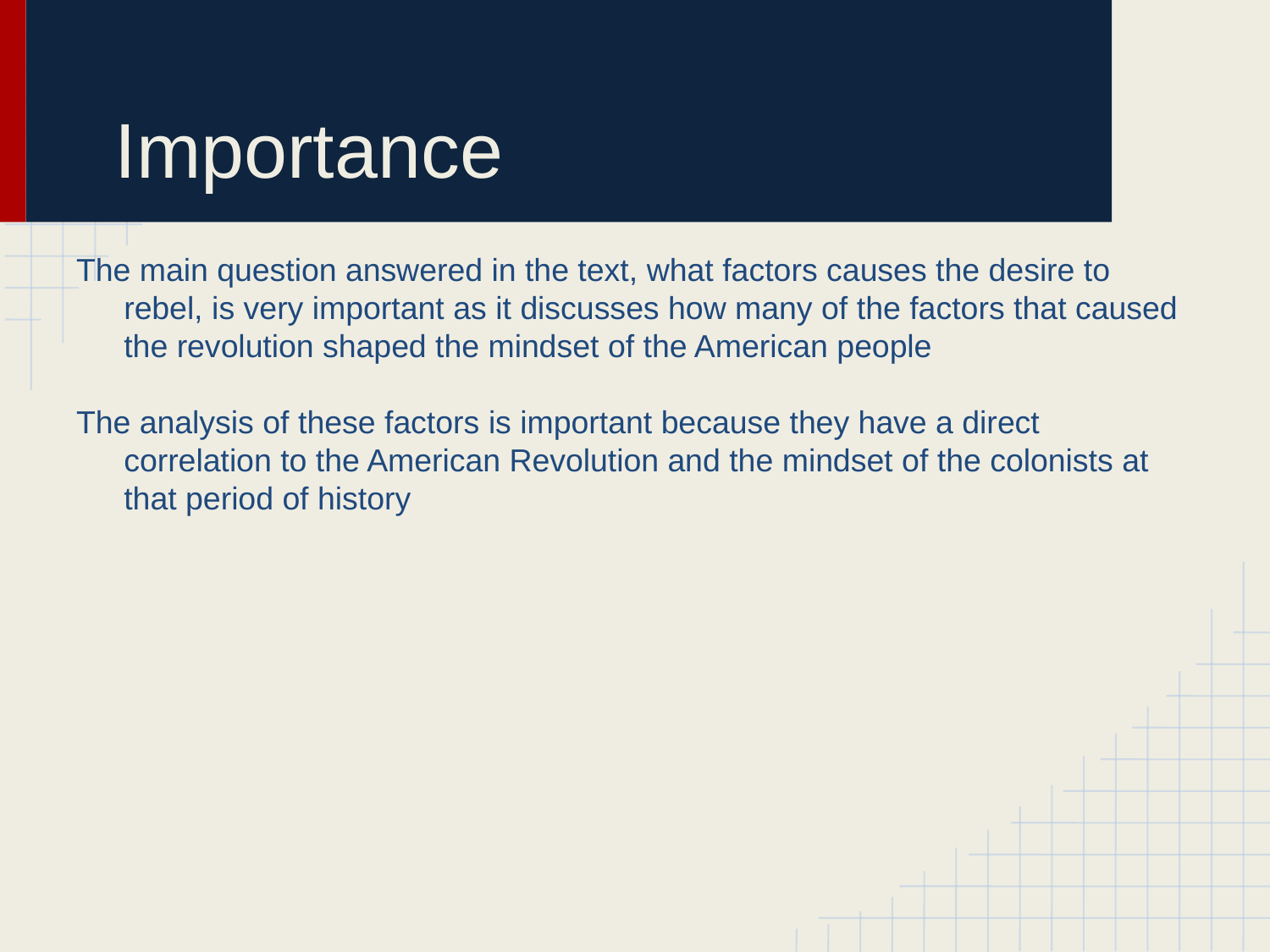

# Importance
The main question answered in the text, what factors causes the desire to rebel, is very important as it discusses how many of the factors that caused the revolution shaped the mindset of the American people

The analysis of these factors is important because they have a direct correlation to the American Revolution and the mindset of the colonists at that period of history